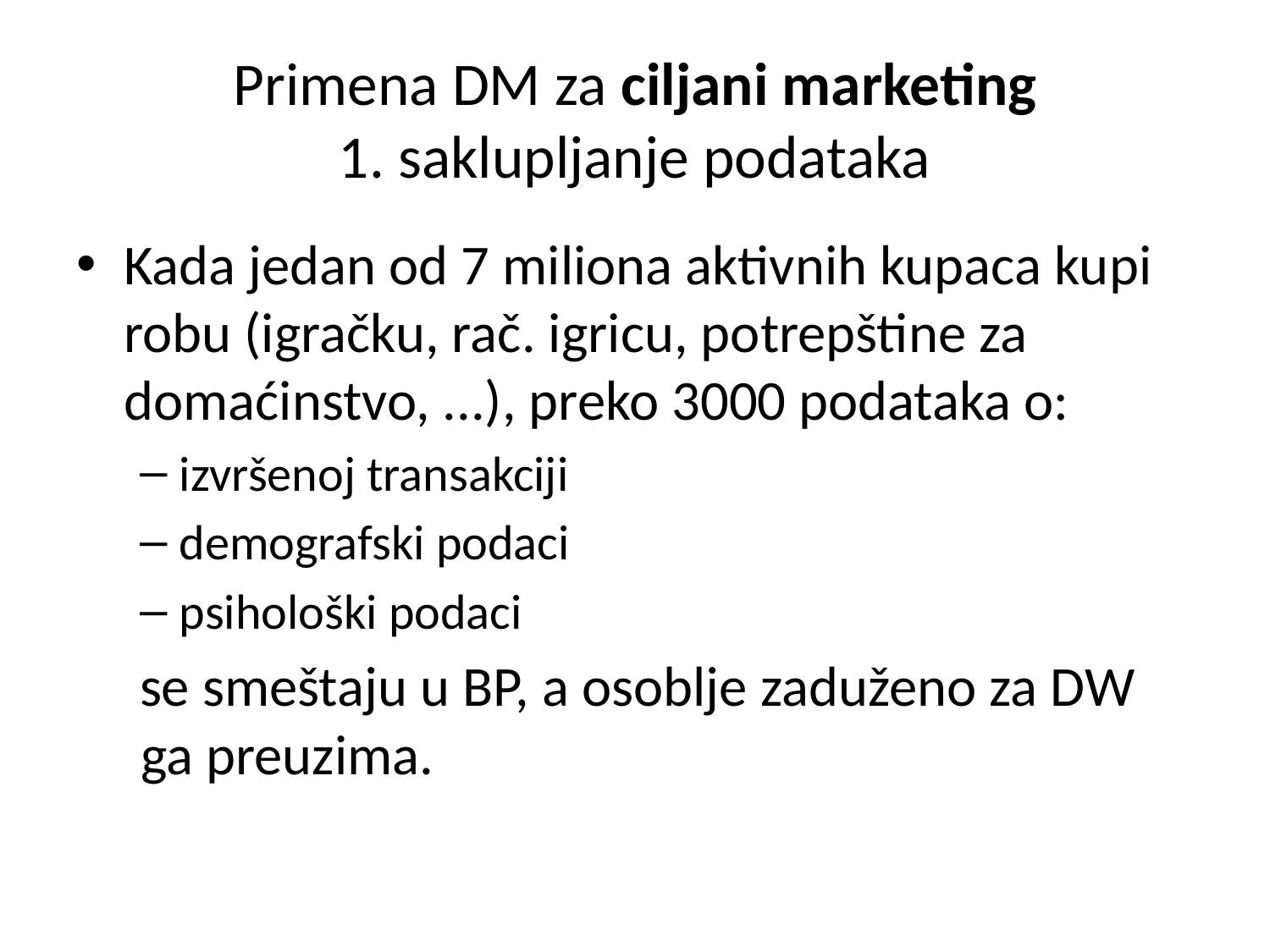

# Primena DM za ciljani marketing 1. saklupljanje podataka
Kada jedan od 7 miliona aktivnih kupaca kupi robu (igračku, rač. igricu, potrepštine za domaćinstvo, ...), preko 3000 podataka o:
izvršenoj transakciji
demografski podaci
psihološki podaci
se smeštaju u BP, a osoblje zaduženo za DW ga preuzima.